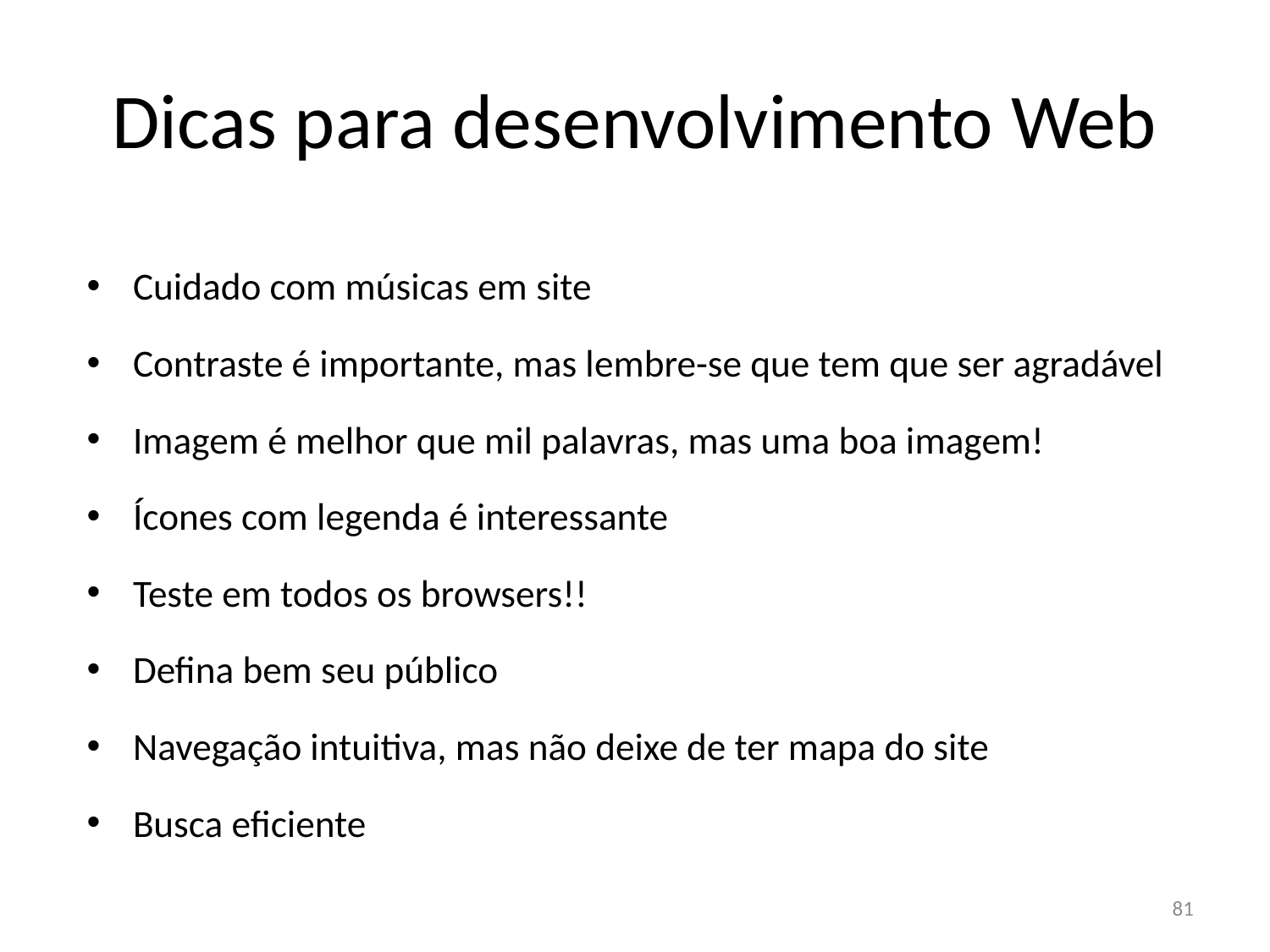

# Dicas para desenvolvimento Web
Cuidado com músicas em site
Contraste é importante, mas lembre-se que tem que ser agradável
Imagem é melhor que mil palavras, mas uma boa imagem!
Ícones com legenda é interessante
Teste em todos os browsers!!
Defina bem seu público
Navegação intuitiva, mas não deixe de ter mapa do site
Busca eficiente

81